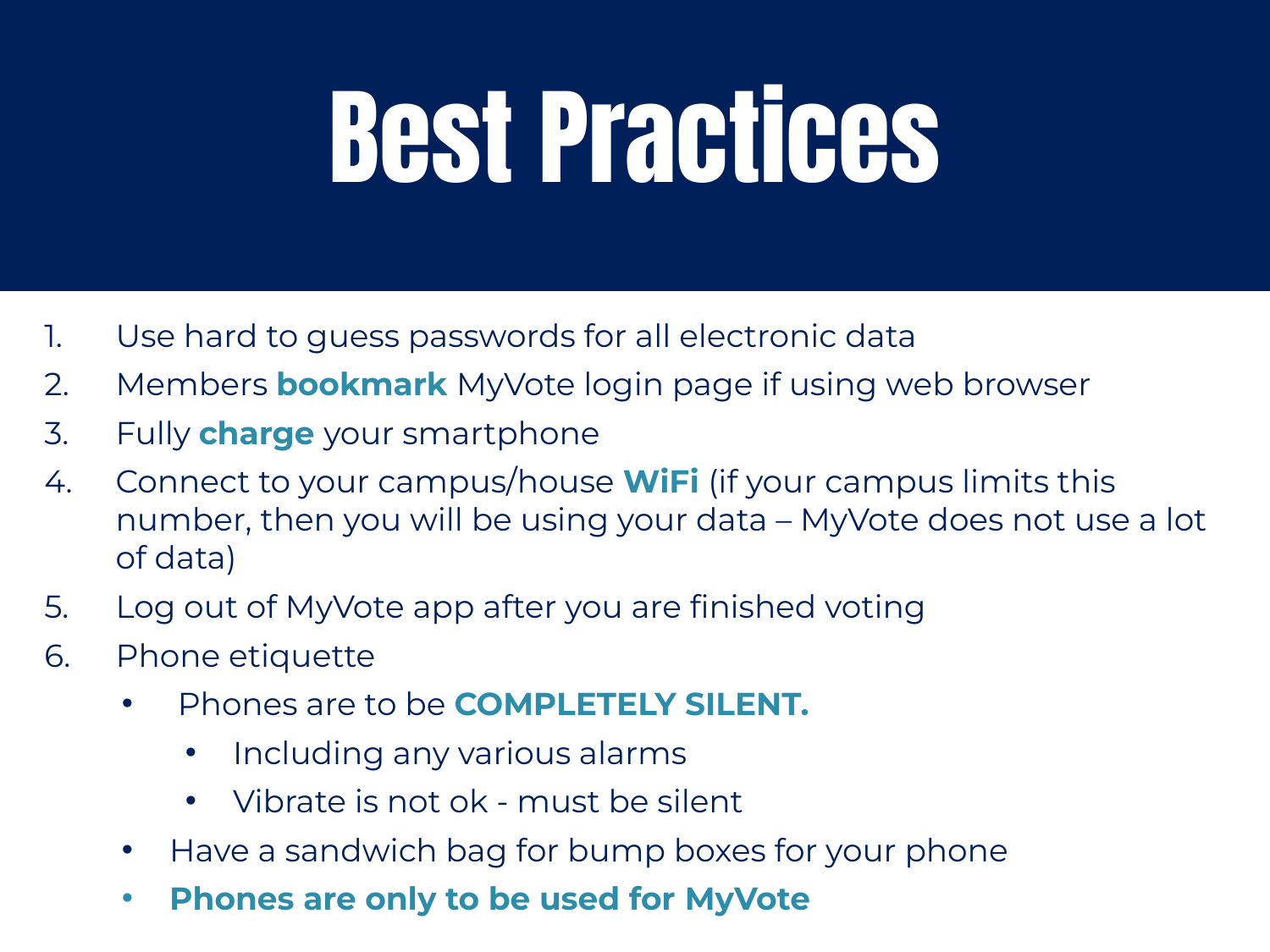

Best Practices

Use hard to guess passwords for all electronic data
Members bookmark MyVote login page if using web browser
Fully charge your smartphone
Connect to your campus/house WiFi (if your campus limits this number, then you will be using your data – MyVote does not use a lot of data)
Log out of MyVote app after you are finished voting
Phone etiquette
 Phones are to be COMPLETELY SILENT.
Including any various alarms
Vibrate is not ok - must be silent
Have a sandwich bag for bump boxes for your phone
Phones are only to be used for MyVote